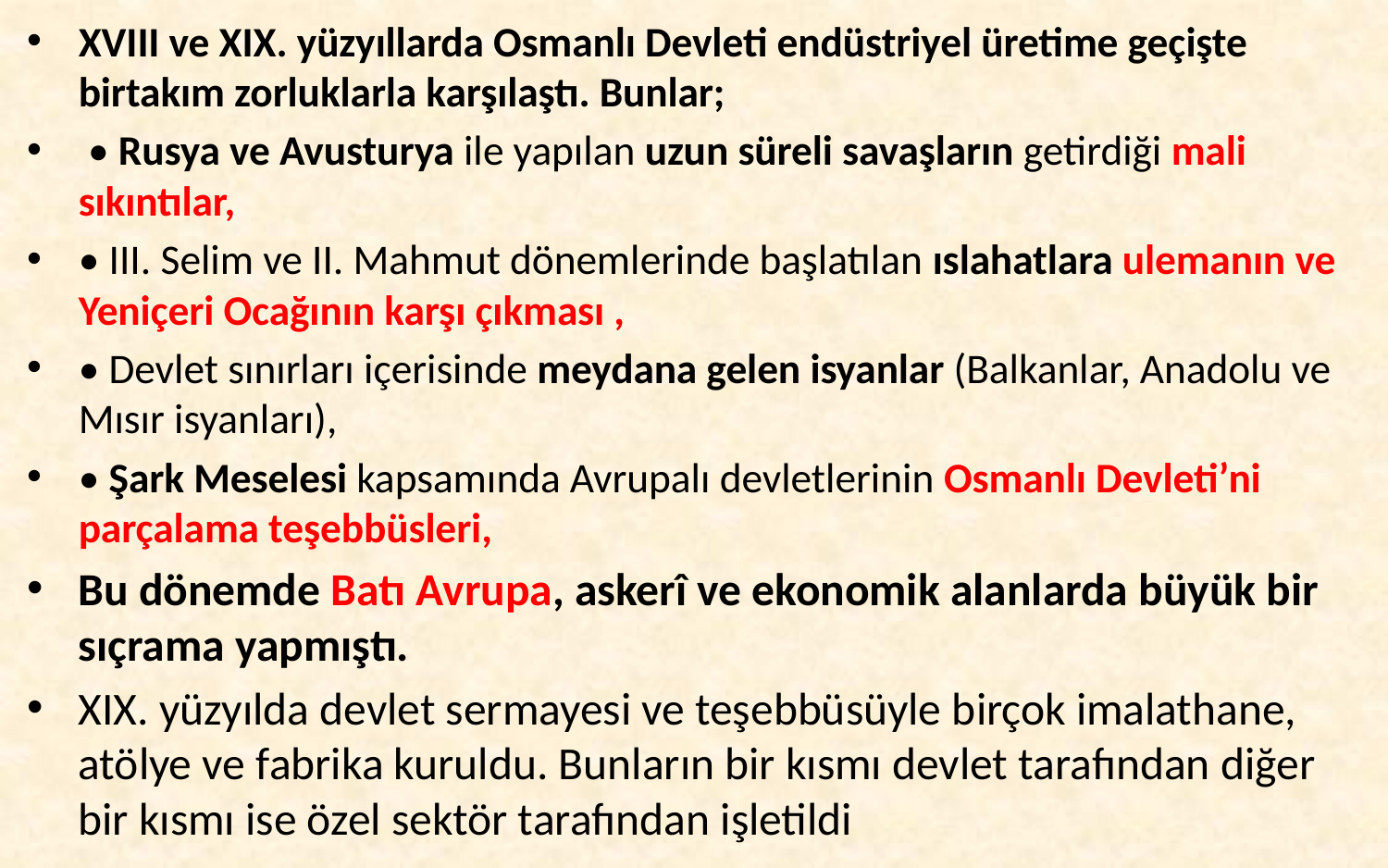

XVIII ve XIX. yüzyıllarda Osmanlı Devleti endüstriyel üretime geçişte birtakım zorluklarla karşılaştı. Bunlar;
 • Rusya ve Avusturya ile yapılan uzun süreli savaşların getirdiği mali sıkıntılar,
• III. Selim ve II. Mahmut dönemlerinde başlatılan ıslahatlara ulemanın ve Yeniçeri Ocağının karşı çıkması ,
• Devlet sınırları içerisinde meydana gelen isyanlar (Balkanlar, Anadolu ve Mısır isyanları),
• Şark Meselesi kapsamında Avrupalı devletlerinin Osmanlı Devleti’ni parçalama teşebbüsleri,
Bu dönemde Batı Avrupa, askerî ve ekonomik alanlarda büyük bir sıçrama yapmıştı.
XIX. yüzyılda devlet sermayesi ve teşebbüsüyle birçok imalathane, atölye ve fabrika kuruldu. Bunların bir kısmı devlet tarafından diğer bir kısmı ise özel sektör tarafından işletildi